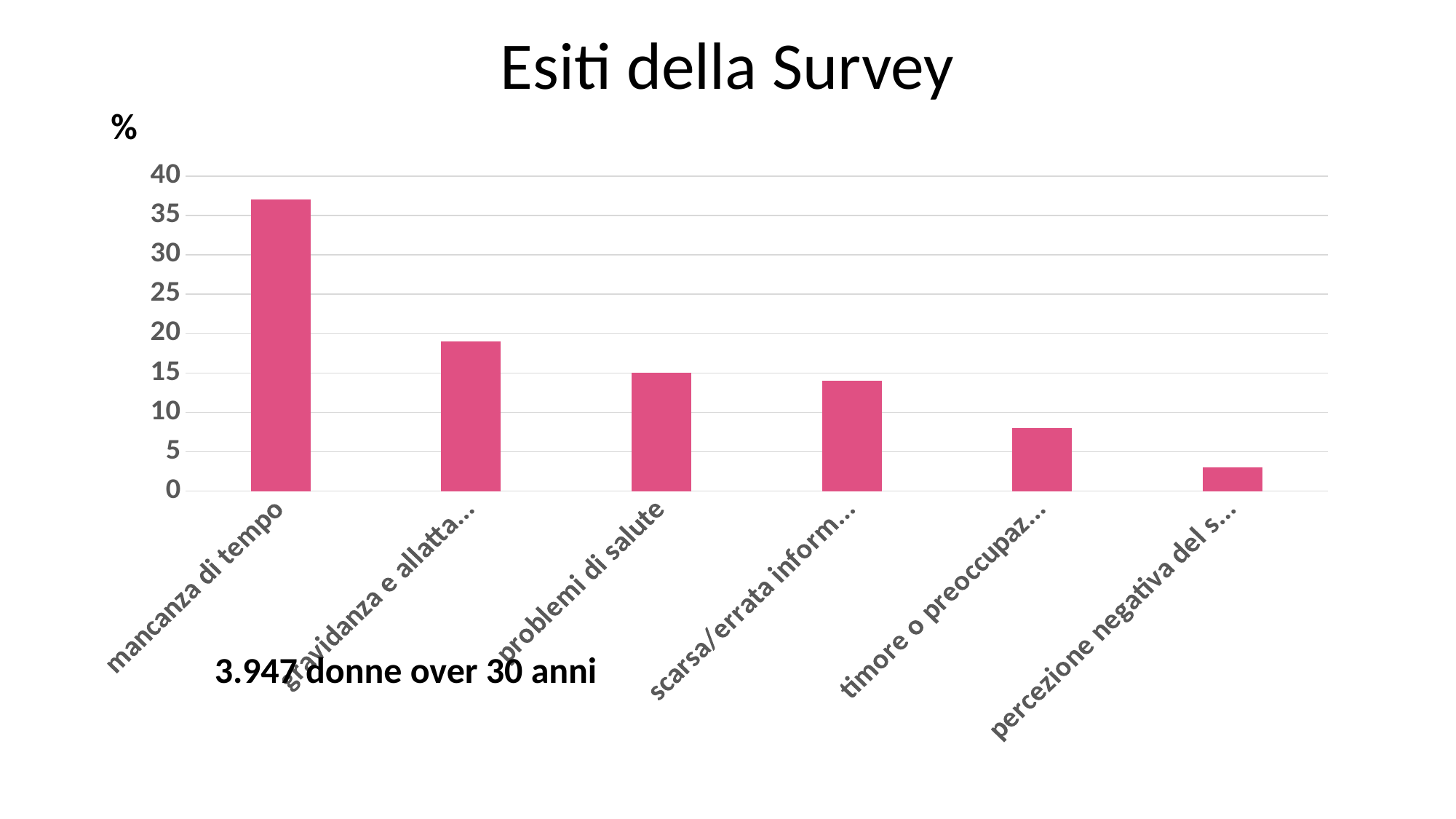

# Esiti della Survey
%

### Chart

| Category | Serie 1 |
|---|---|
| mancanza di tempo | 37.0 |
| gravidanza e allattamento | 19.0 |
| problemi di salute | 15.0 |
| scarsa/errata informazione | 14.0 |
| timore o preoccupazioni | 8.0 |
| percezione negativa del sistema sanitario | 3.0 |
3.947 donne over 30 anni